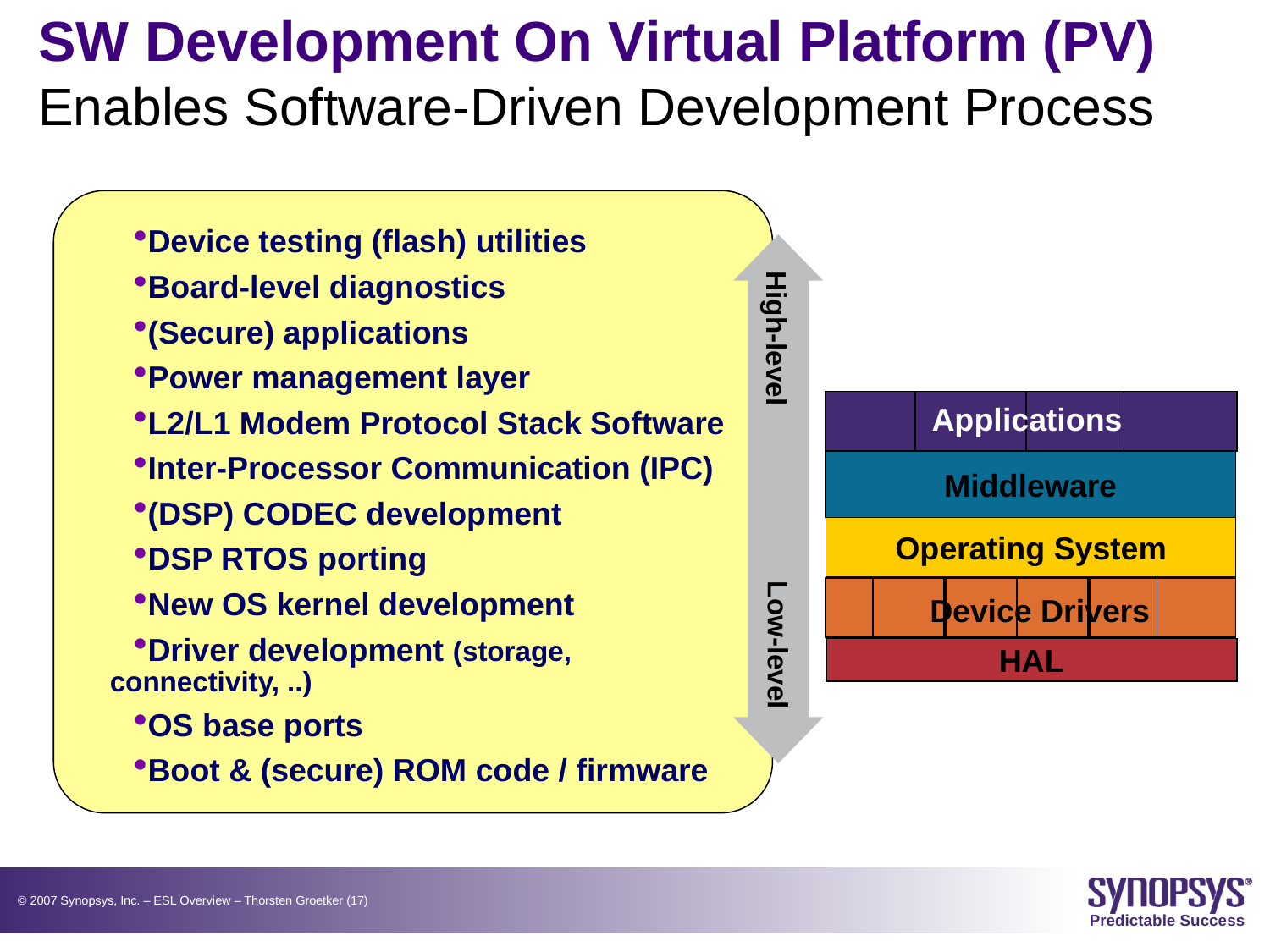

# SW Development On Virtual Platform (PV) Enables Software-Driven Development Process

Device testing (flash) utilities
Board-level diagnostics
(Secure) applications
Power management layer
L2/L1 Modem Protocol Stack Software
Inter-Processor Communication (IPC)
(DSP) CODEC development
DSP RTOS porting
New OS kernel development
Driver development (storage, connectivity, ..)
OS base ports
Boot & (secure) ROM code / firmware

High-level

Applications
Middleware
Operating System

Device Drivers
Low-level
HAL